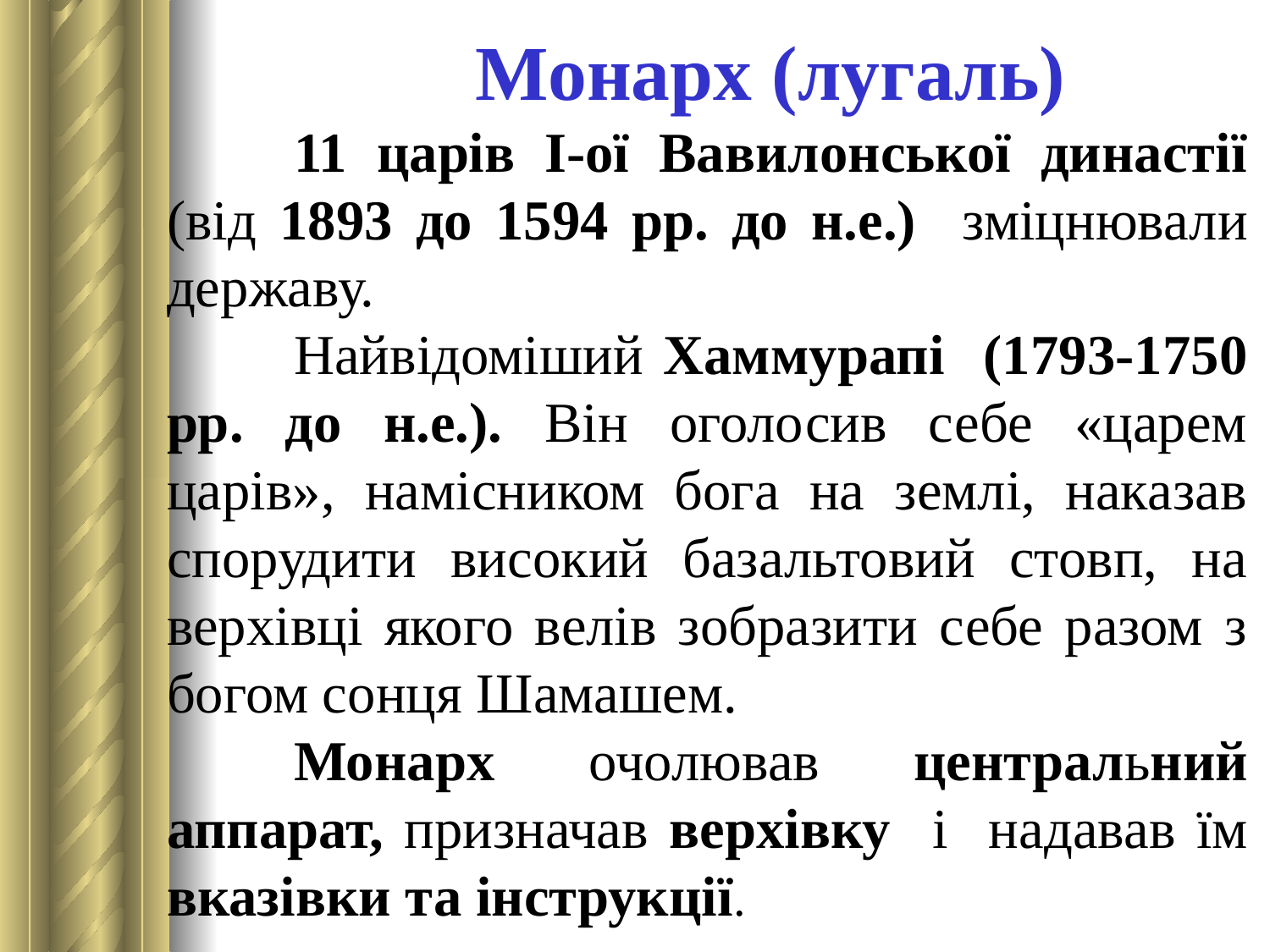

Монарх (лугаль)
	11 царів І-ої Вавилонської династії (від 1893 до 1594 рр. до н.е.)  зміцнювали державу.
	Найвідоміший Хаммурапі  (1793-1750 рр. до н.е.). Він оголосив себе «царем царів», намісником бога на землі, наказав спорудити високий базальтовий стовп, на верхівці якого велів зобразити себе разом з богом сонця Шамашем.
	Монарх очолював центральний аппарат, призначав верхівку  і  надавав їм вказівки та інструкції.